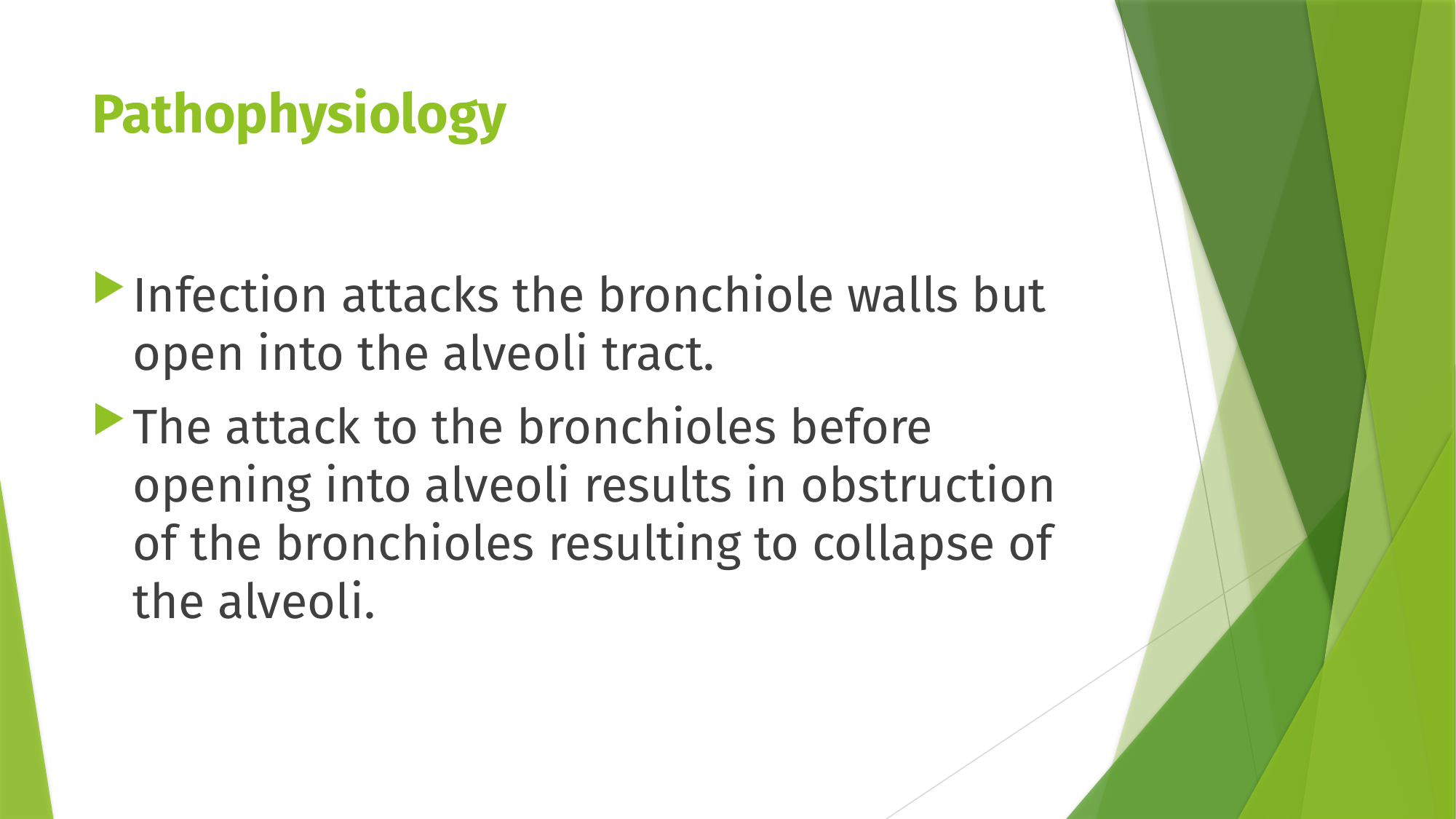

# Pathophysiology
Infection attacks the bronchiole walls but open into the alveoli tract.
The attack to the bronchioles before opening into alveoli results in obstruction of the bronchioles resulting to collapse of the alveoli.